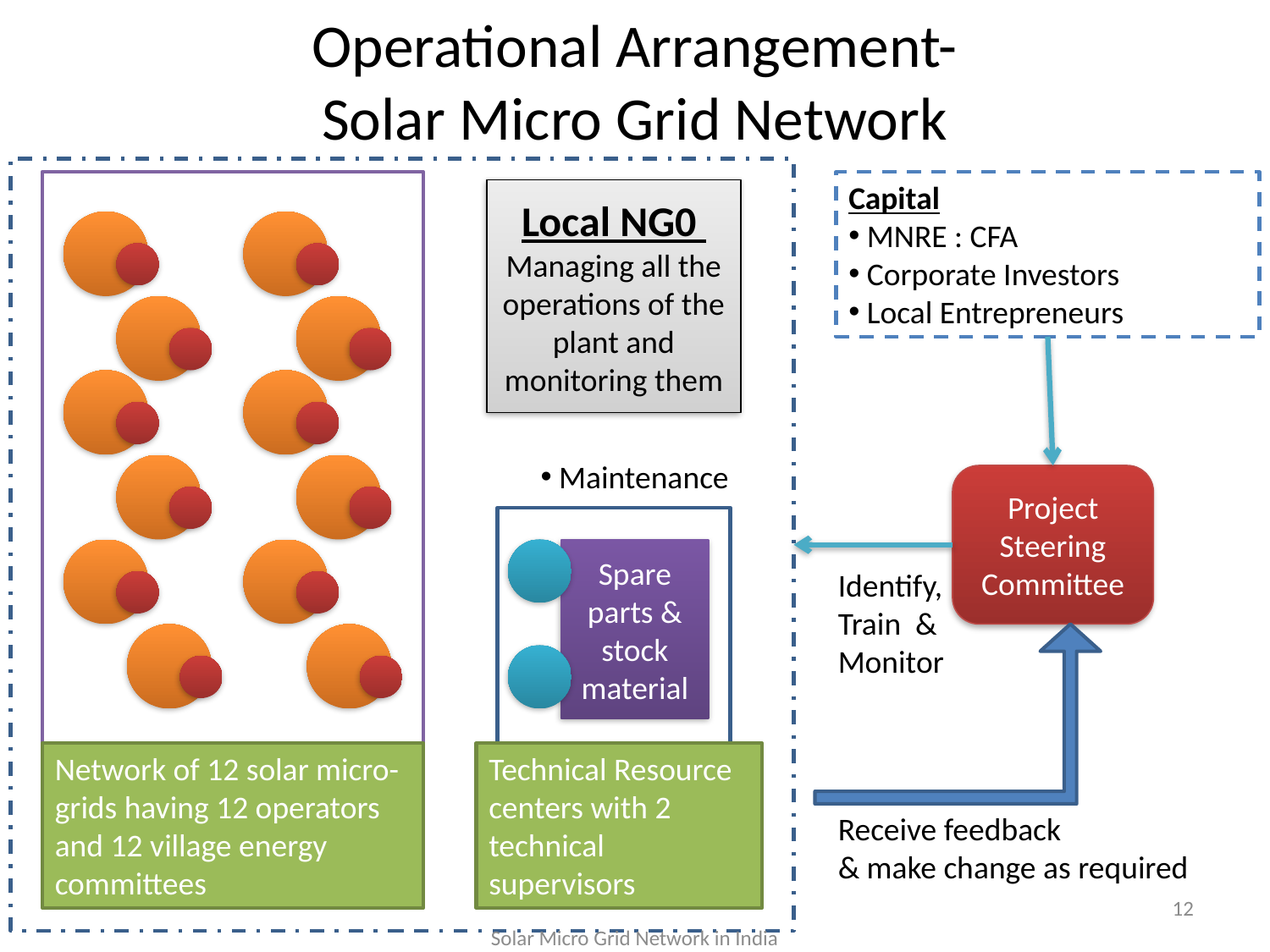

# Operational Arrangement- Solar Micro Grid Network

Capital
 MNRE : CFA
 Corporate Investors
 Local Entrepreneurs
Local NG0  Managing all the operations of the plant and monitoring them

 Maintenance

Project Steering Committee

Spare parts &
stock material
Identify, Train  & Monitor

Network of 12 solar micro-grids having 12 operators and 12 village energy committees
Technical Resource centers with 2 technical supervisors
Receive feedback
& make change as required

12
Solar Micro Grid Network in India